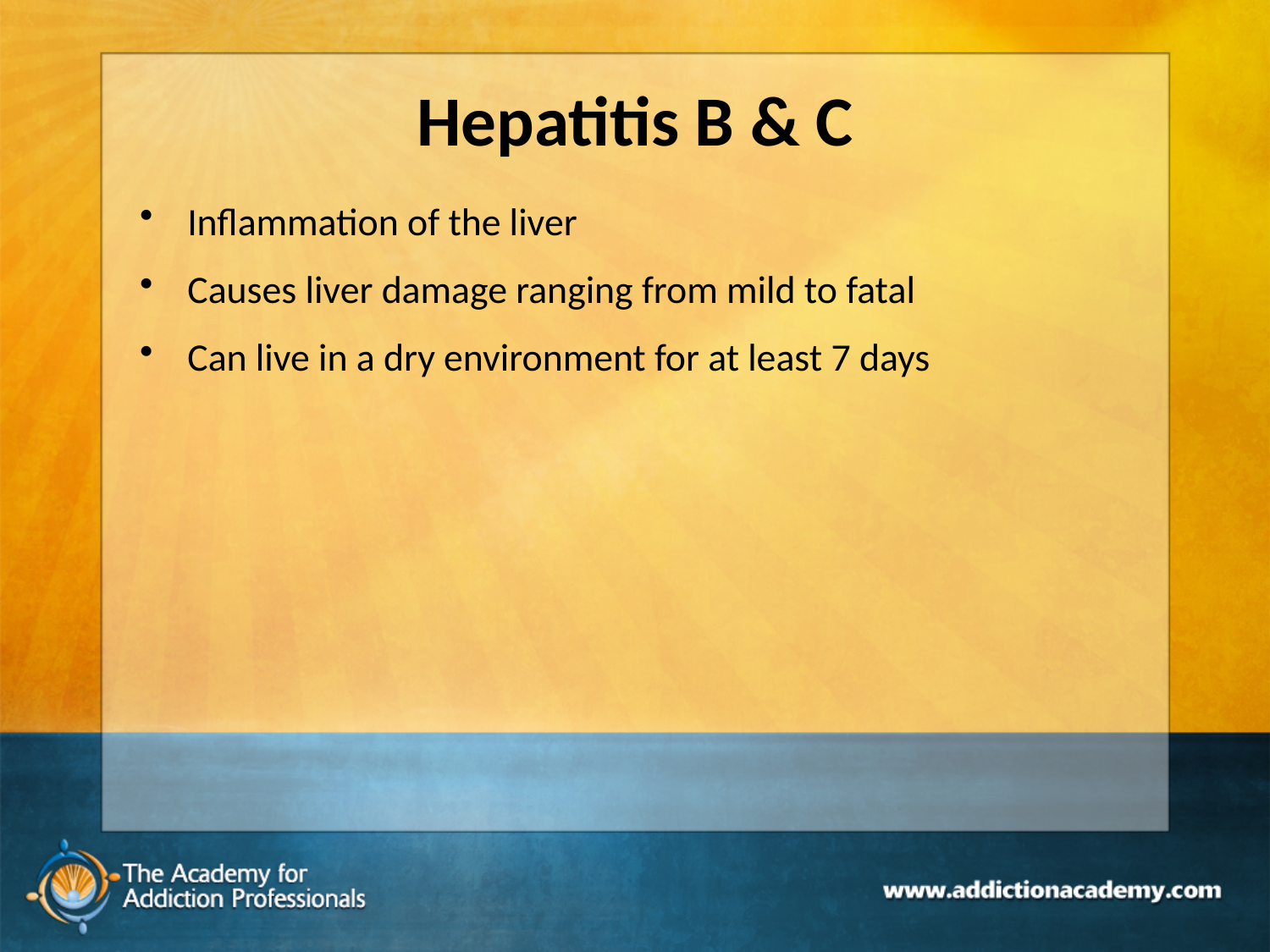

# Hepatitis B & C
Inflammation of the liver
Causes liver damage ranging from mild to fatal
Can live in a dry environment for at least 7 days